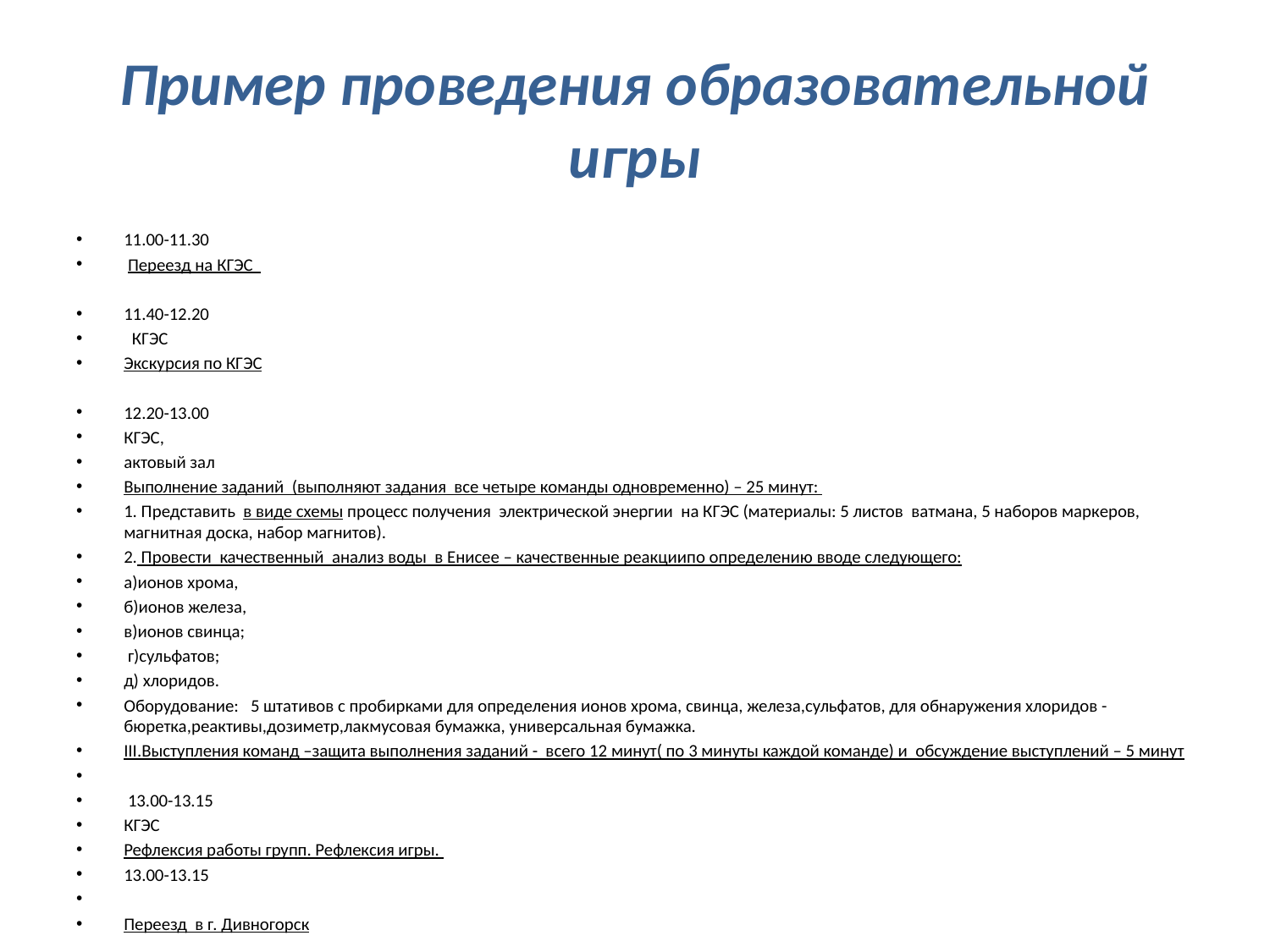

# Пример проведения образовательной игры
11.00-11.30
 Переезд на КГЭС

11.40-12.20
  КГЭС
Экскурсия по КГЭС

12.20-13.00
КГЭС,
актовый зал
Выполнение заданий  (выполняют задания  все четыре команды одновременно) – 25 минут:
1. Представить  в виде схемы процесс получения  электрической энергии  на КГЭС (материалы: 5 листов  ватмана, 5 наборов маркеров, магнитная доска, набор магнитов).
2. Провести  качественный  анализ воды  в Енисее – качественные реакциипо определению вводе следующего:
а)ионов хрома,
б)ионов железа,
в)ионов свинца;
 г)сульфатов;
д) хлоридов.
Оборудование:   5 штативов с пробирками для определения ионов хрома, свинца, железа,сульфатов, для обнаружения хлоридов -бюретка,реактивы,дозиметр,лакмусовая бумажка, универсальная бумажка.
III.Выступления команд –защита выполнения заданий -  всего 12 минут( по 3 минуты каждой команде) и  обсуждение выступлений – 5 минут

 13.00-13.15
КГЭС
Рефлексия работы групп. Рефлексия игры.
13.00-13.15

Переезд  в г. Дивногорск